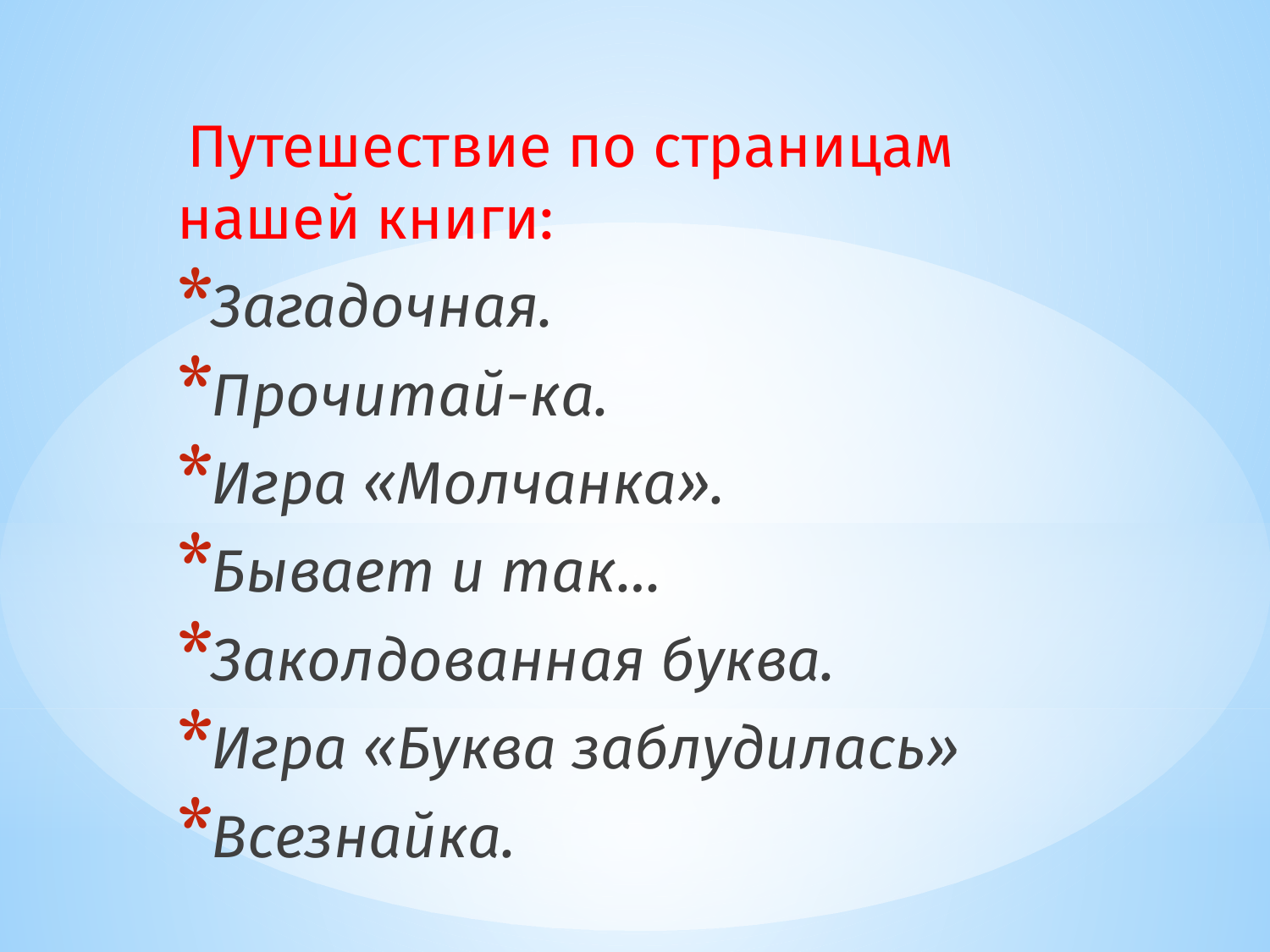

Путешествие по страницам нашей книги:
Загадочная.
Прочитай-ка.
Игра «Молчанка».
Бывает и так…
Заколдованная буква.
Игра «Буква заблудилась»
Всезнайка.
#